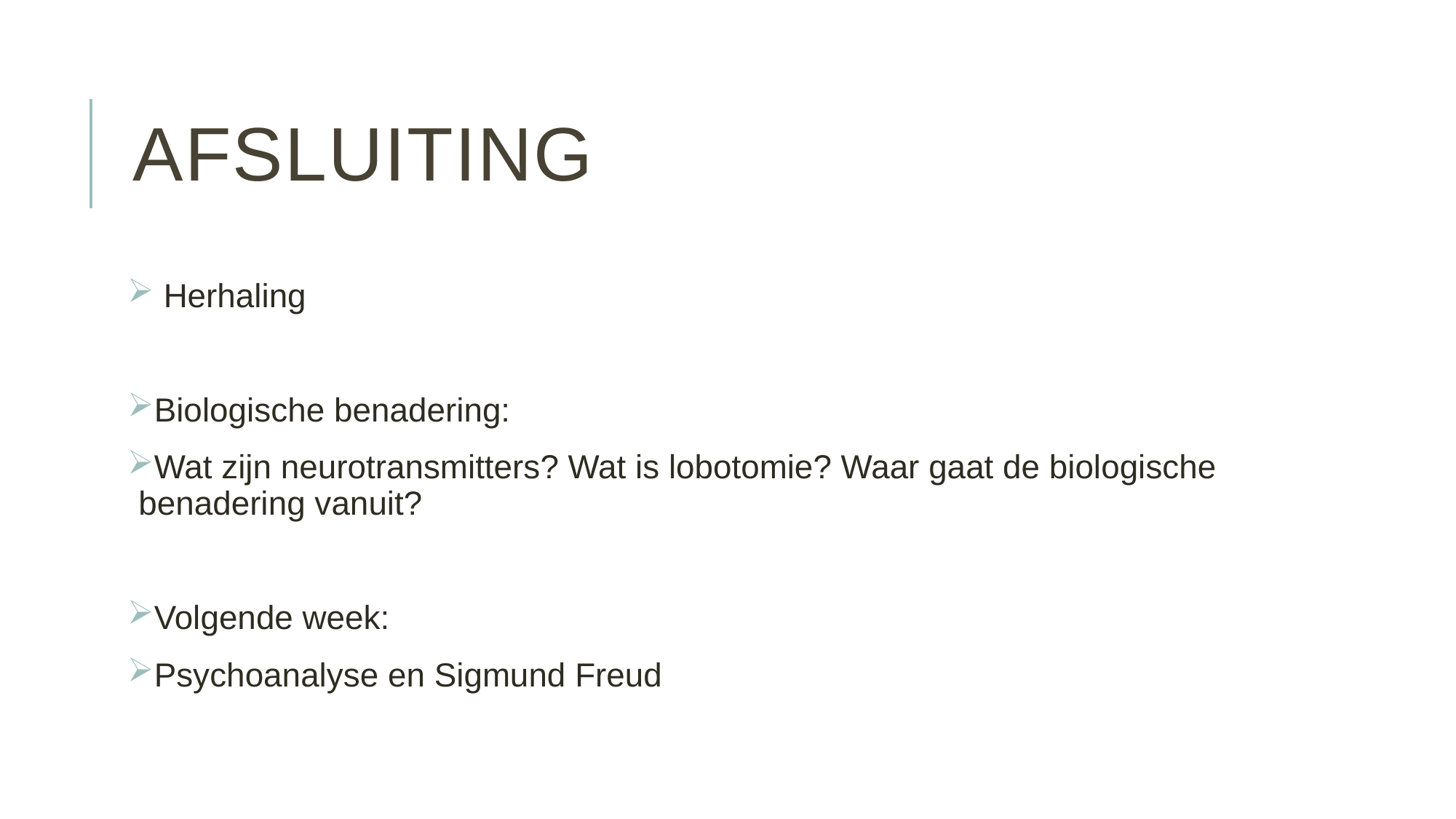

# Afsluiting
 Herhaling

Biologische benadering:
Wat zijn neurotransmitters? Wat is lobotomie? Waar gaat de biologische benadering vanuit?

Volgende week:
Psychoanalyse en Sigmund Freud